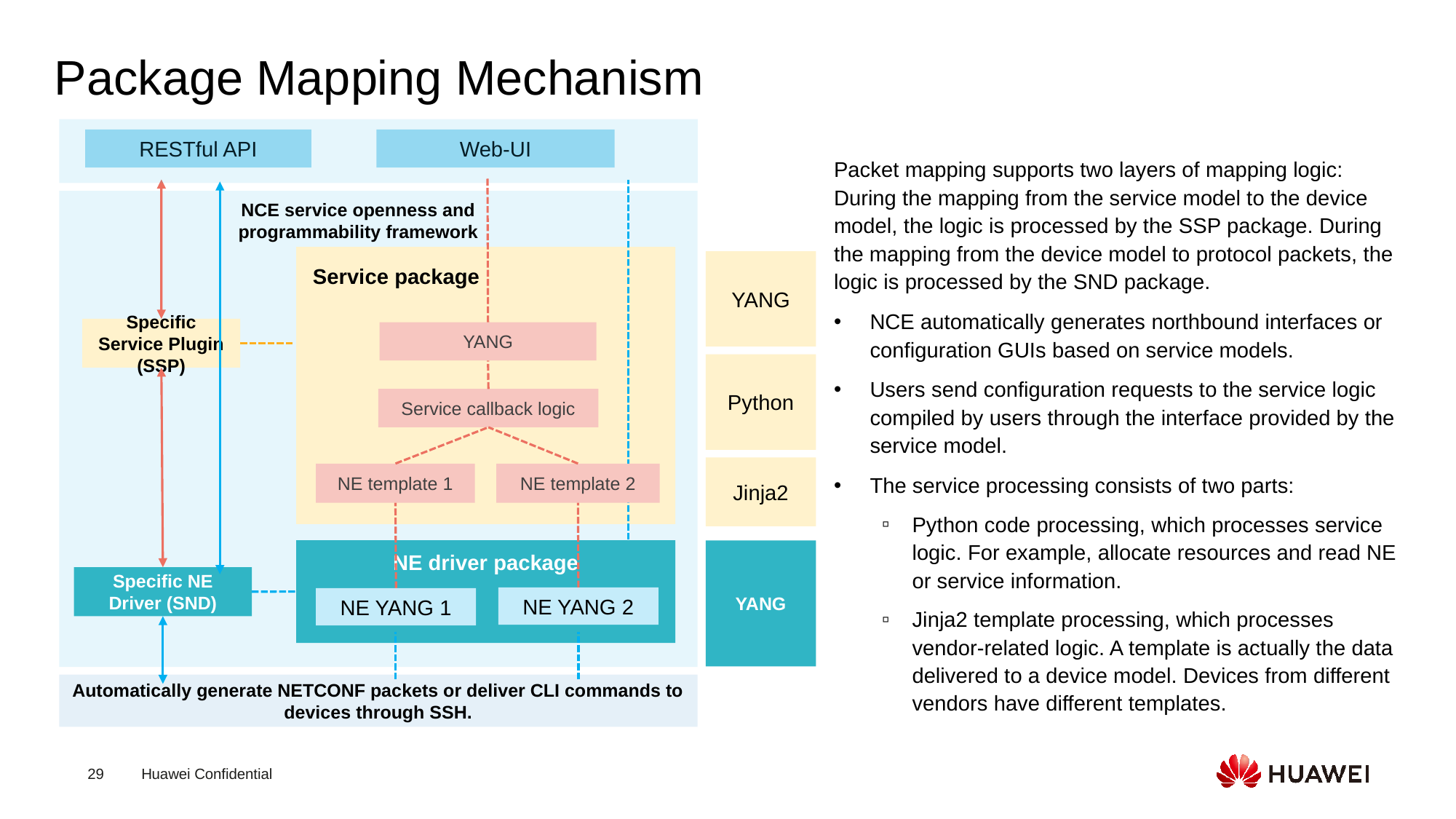

# Package Mapping Mechanism

RESTful API
Web-UI
Packet mapping supports two layers of mapping logic: During the mapping from the service model to the device model, the logic is processed by the SSP package. During the mapping from the device model to protocol packets, the logic is processed by the SND package.
NCE automatically generates northbound interfaces or configuration GUIs based on service models.
Users send configuration requests to the service logic compiled by users through the interface provided by the service model.
The service processing consists of two parts:
Python code processing, which processes service logic. For example, allocate resources and read NE or service information.
Jinja2 template processing, which processes vendor-related logic. A template is actually the data delivered to a device model. Devices from different vendors have different templates.

NCE service openness and programmability framework

YANG
Service package
Specific Service Plugin (SSP)
YANG
Python
Service callback logic
Jinja2
NE template 1
NE template 2

YANG
NE driver package
Specific NE Driver (SND)
NE YANG 2
NE YANG 1
Automatically generate NETCONF packets or deliver CLI commands to devices through SSH.